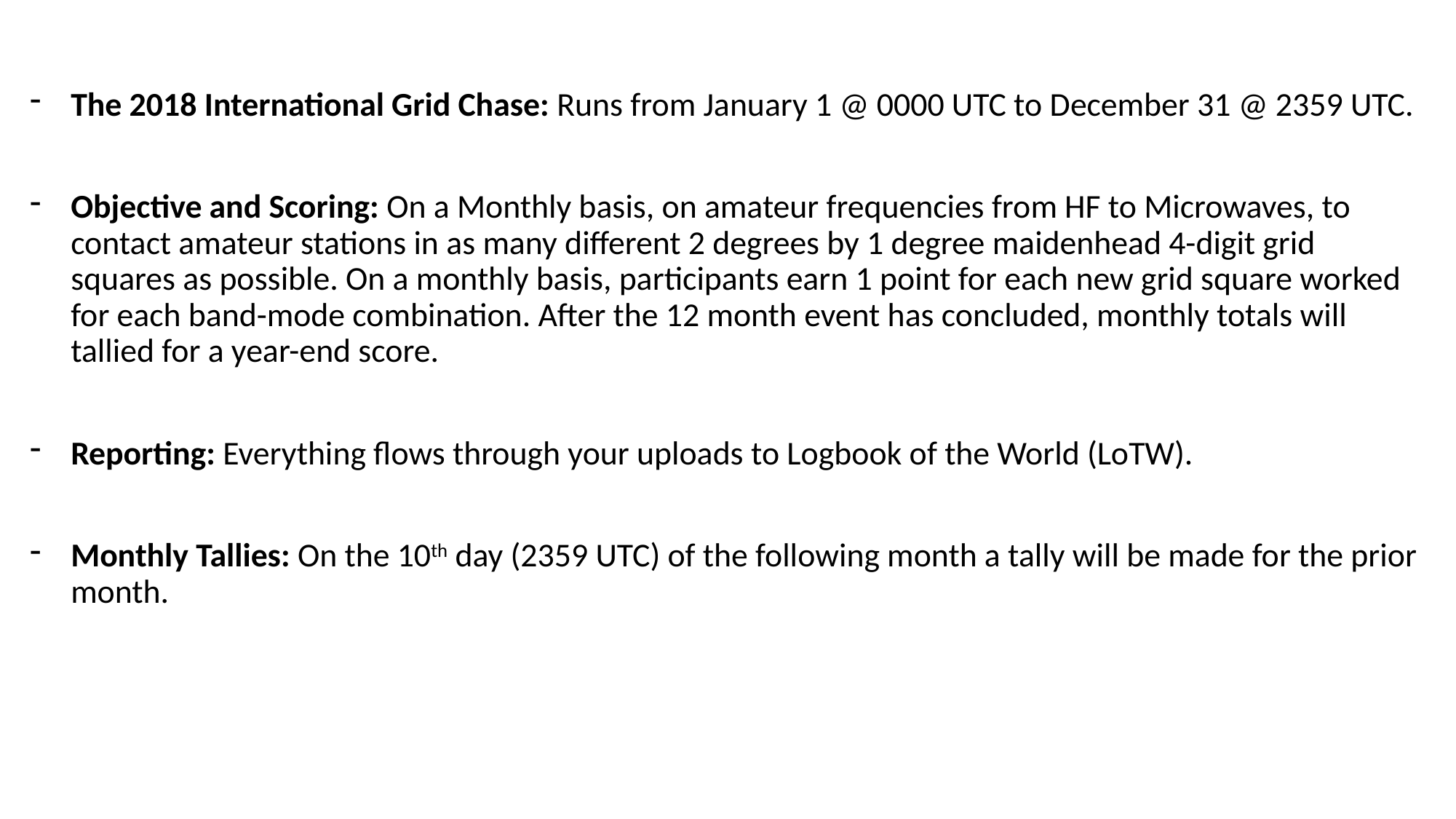

The 2018 International Grid Chase: Runs from January 1 @ 0000 UTC to December 31 @ 2359 UTC.

Objective and Scoring: On a Monthly basis, on amateur frequencies from HF to Microwaves, to contact amateur stations in as many different 2 degrees by 1 degree maidenhead 4-digit grid squares as possible. On a monthly basis, participants earn 1 point for each new grid square worked for each band-mode combination. After the 12 month event has concluded, monthly totals will tallied for a year-end score.

Reporting: Everything flows through your uploads to Logbook of the World (LoTW).

Monthly Tallies: On the 10th day (2359 UTC) of the following month a tally will be made for the prior month.